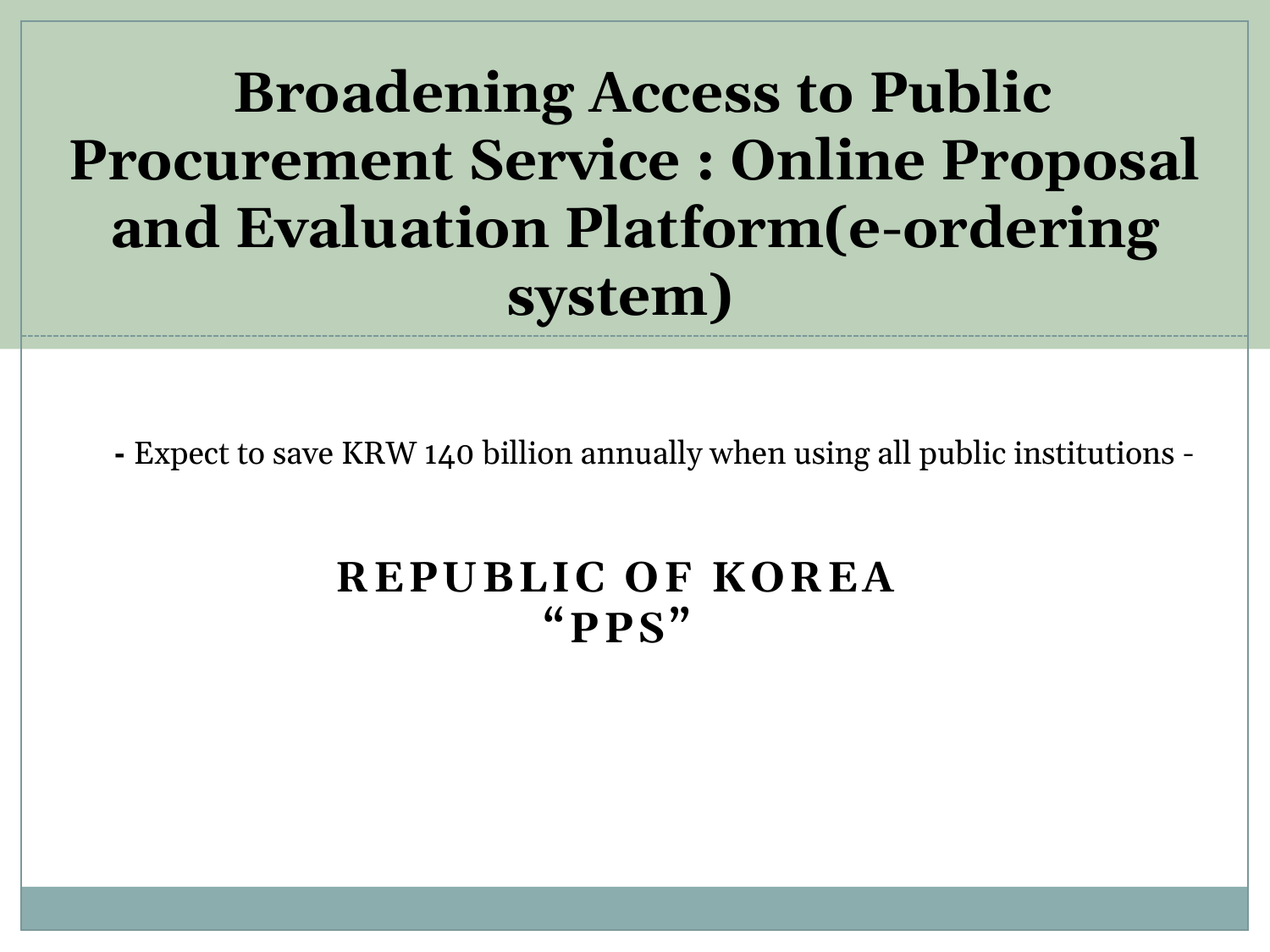

# Broadening Access to Public Procurement Service : Online Proposal and Evaluation Platform(e-ordering system)
- Expect to save KRW 140 billion annually when using all public institutions -

Republic of Korea
“PPS”